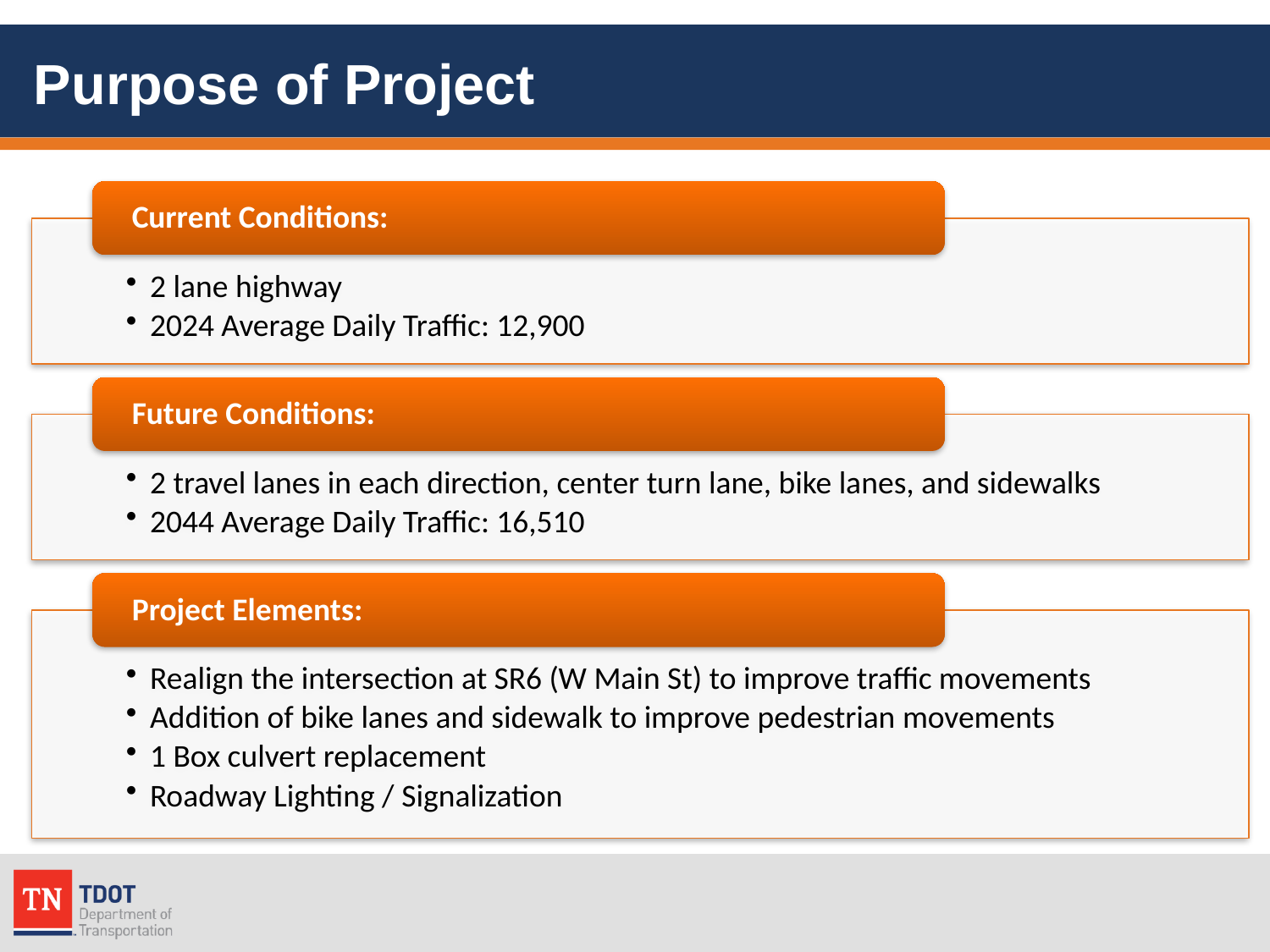

# Purpose of Project
2 lane highway
2024 Average Daily Traffic: 12,900
Current Conditions:
2 travel lanes in each direction, center turn lane, bike lanes, and sidewalks
2044 Average Daily Traffic: 16,510
Future Conditions:
Realign the intersection at SR6 (W Main St) to improve traffic movements
Addition of bike lanes and sidewalk to improve pedestrian movements
1 Box culvert replacement
Roadway Lighting / Signalization
Project Elements: